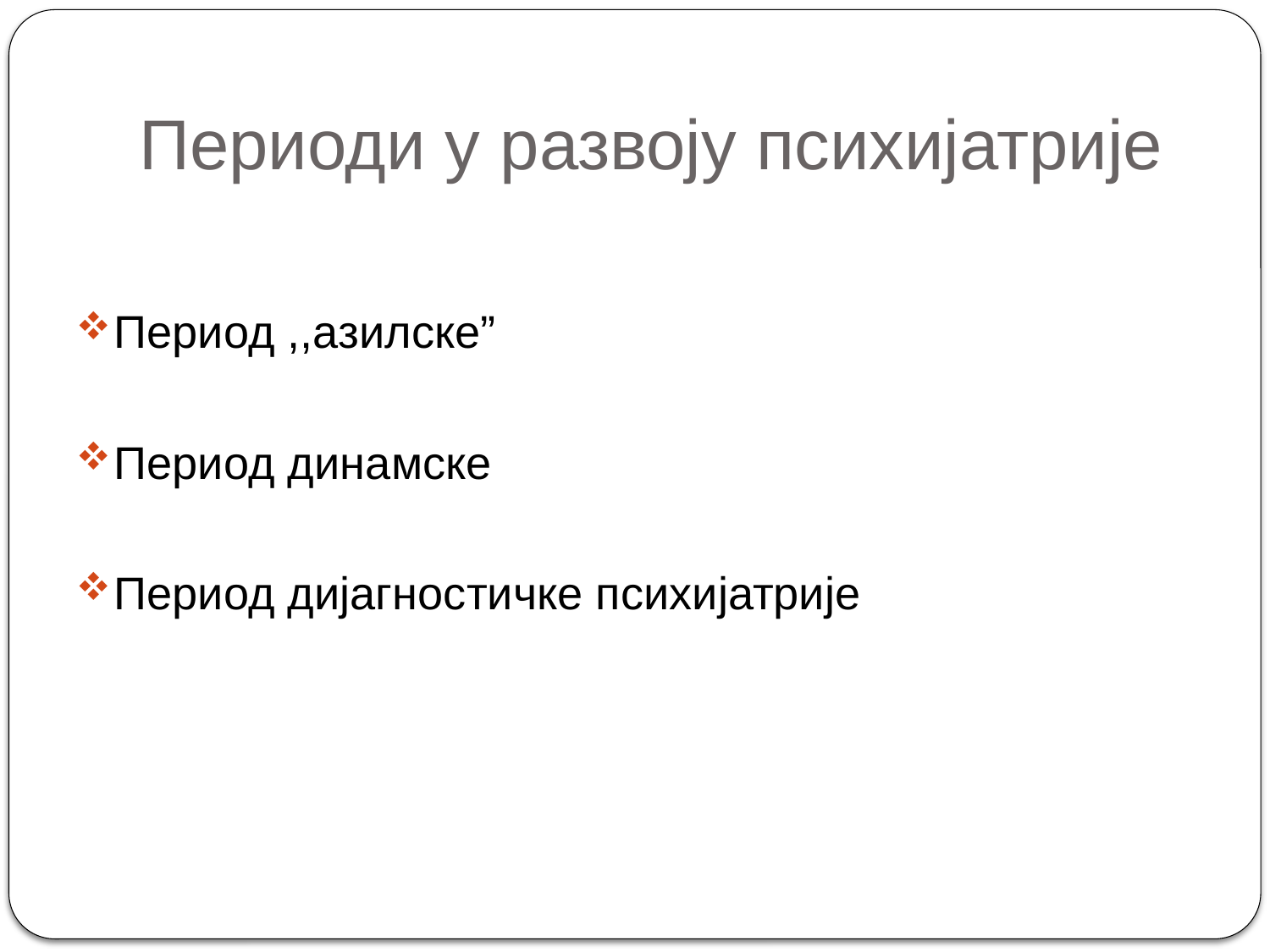

# Периоди у развоју психијатрије
Период ,,азилске”

Период динамске

Период дијагностичке психијатрије